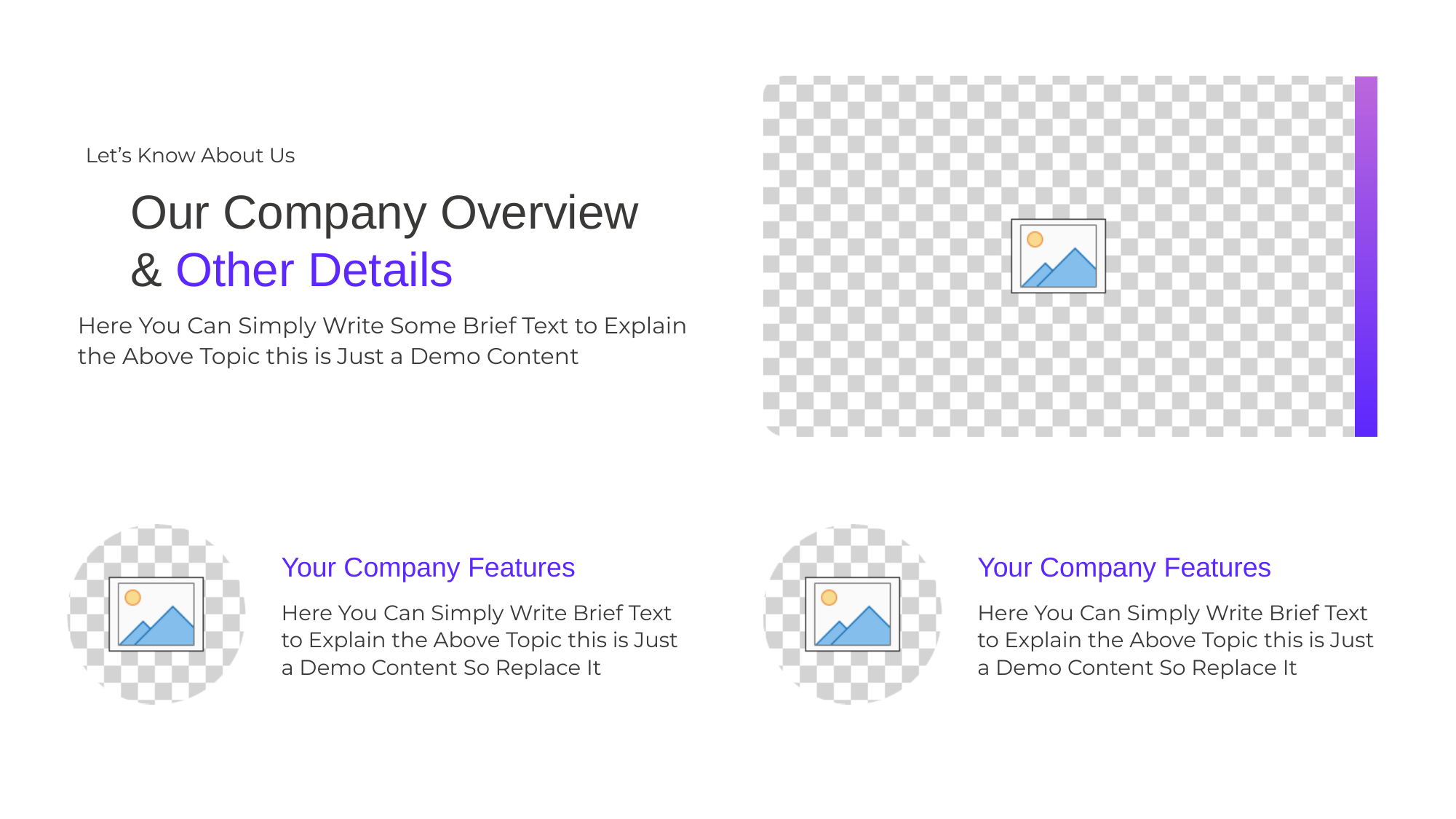

Let’s Know About Us
Our Company Overview
& Other Details
Here You Can Simply Write Some Brief Text to Explain
the Above Topic this is Just a Demo Content

Your Company Features
Your Company Features
Here You Can Simply Write Brief Text
to Explain the Above Topic this is Just
a Demo Content So Replace It
Here You Can Simply Write Brief Text
to Explain the Above Topic this is Just
a Demo Content So Replace It